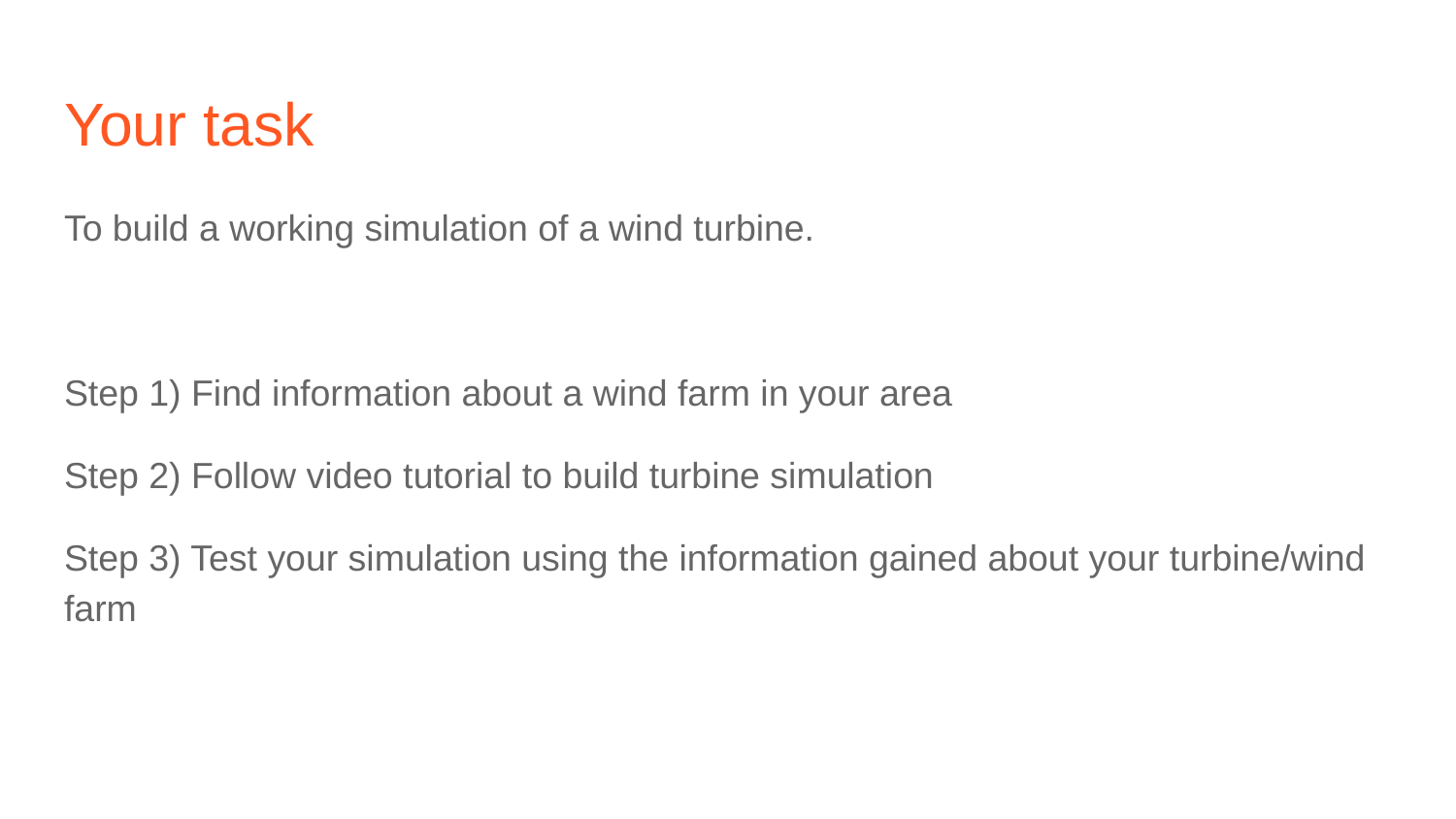

# Your task
To build a working simulation of a wind turbine.

Step 1) Find information about a wind farm in your area
Step 2) Follow video tutorial to build turbine simulation
Step 3) Test your simulation using the information gained about your turbine/wind farm